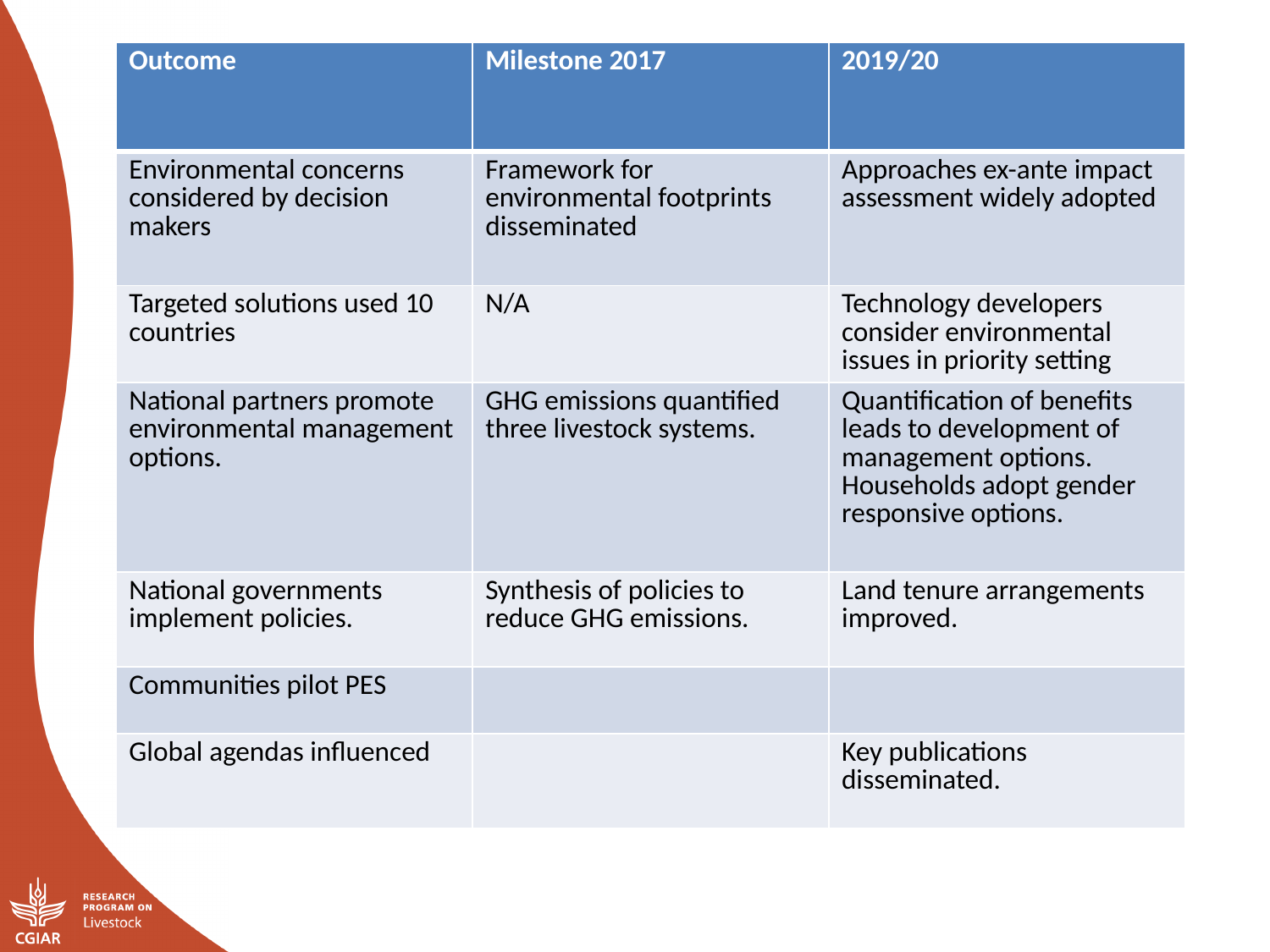

| Outcome | Milestone 2017 | 2019/20 |
| --- | --- | --- |
| Environmental concerns considered by decision makers | Framework for environmental footprints disseminated | Approaches ex-ante impact assessment widely adopted |
| Targeted solutions used 10 countries | N/A | Technology developers consider environmental issues in priority setting |
| National partners promote environmental management options. | GHG emissions quantified three livestock systems. | Quantification of benefits leads to development of management options. Households adopt gender responsive options. |
| National governments implement policies. | Synthesis of policies to reduce GHG emissions. | Land tenure arrangements improved. |
| Communities pilot PES |  |  |
| Global agendas influenced |  | Key publications disseminated. |